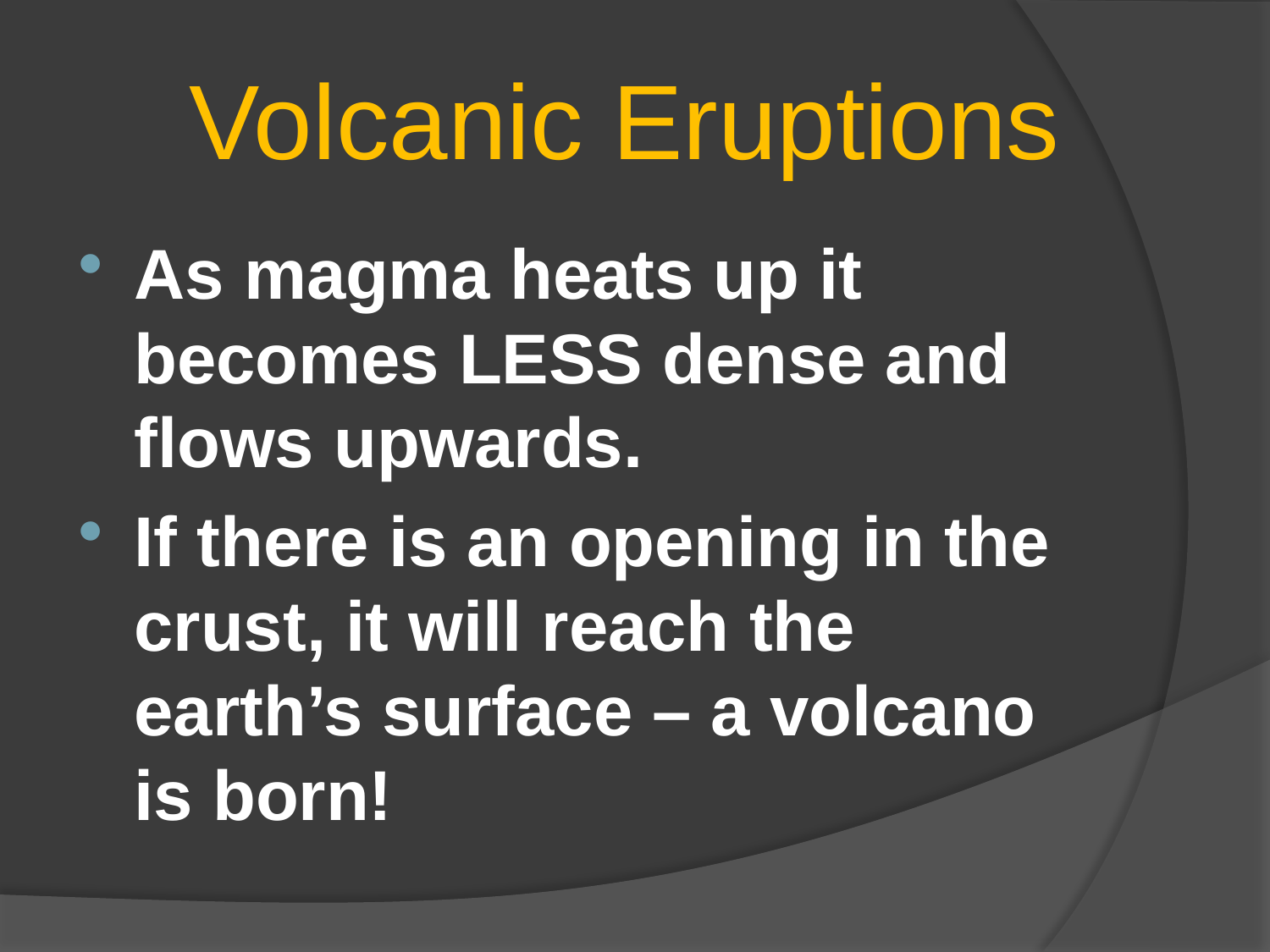

# Volcanic Eruptions
As magma heats up it becomes LESS dense and flows upwards.
If there is an opening in the crust, it will reach the earth’s surface – a volcano is born!